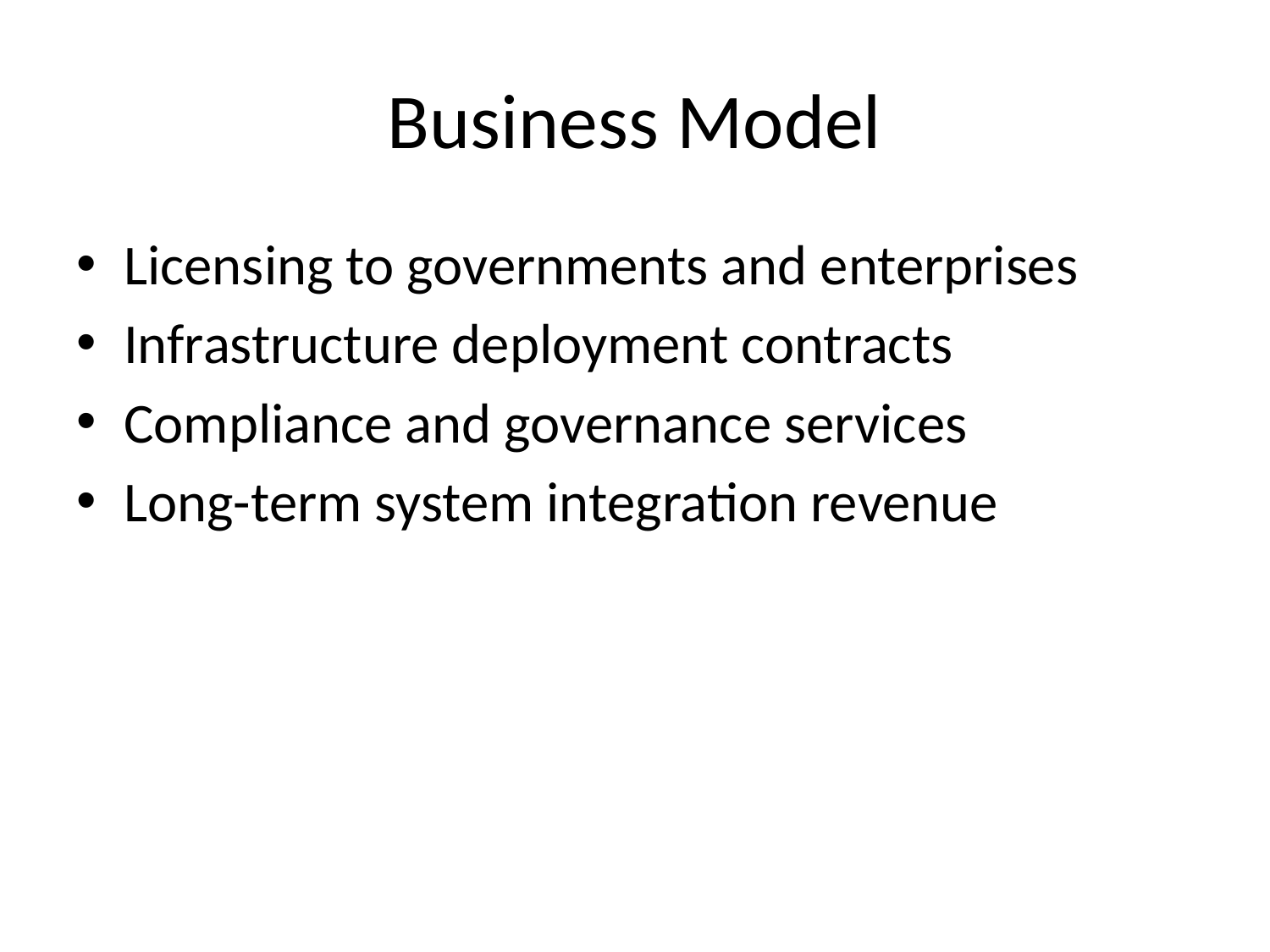

# Business Model
Licensing to governments and enterprises
Infrastructure deployment contracts
Compliance and governance services
Long-term system integration revenue